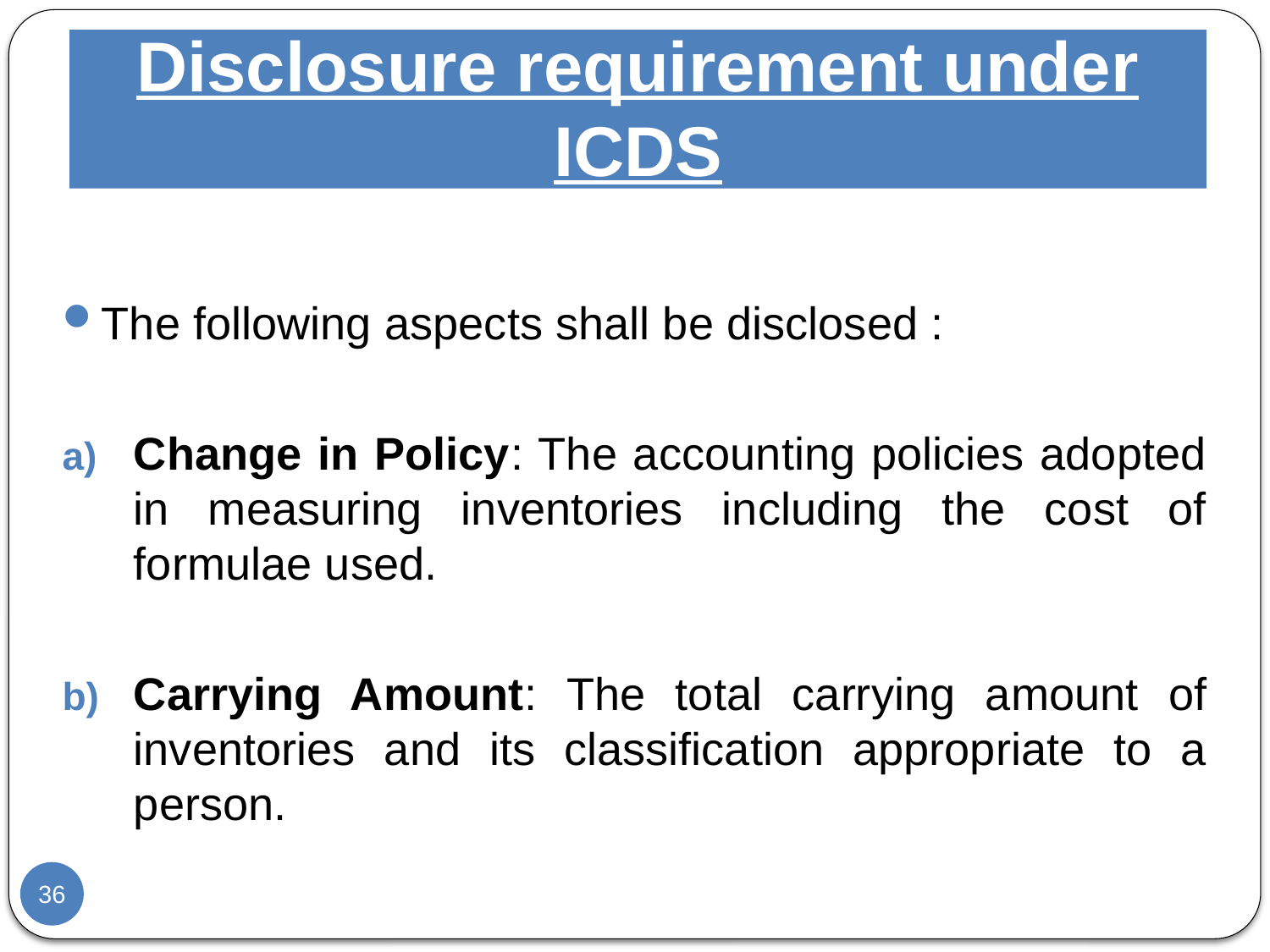

# Disclosure requirement under ICDS
The following aspects shall be disclosed :

Change in Policy: The accounting policies adopted in measuring inventories including the cost of formulae used.

Carrying Amount: The total carrying amount of inventories and its classification appropriate to a person.

36